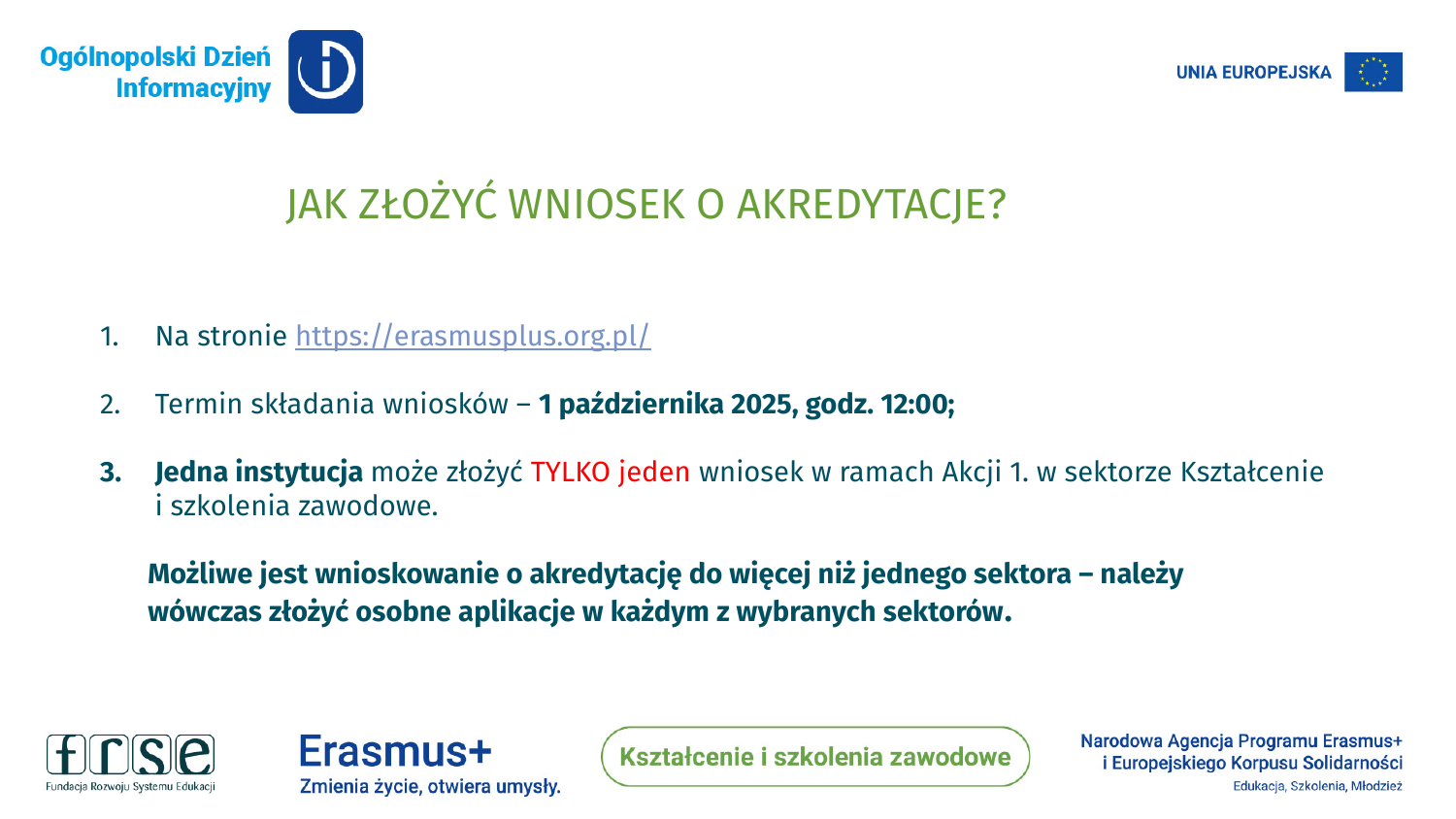

JAK ZŁOŻYĆ WNIOSEK O AKREDYTACJE?

Na stronie https://erasmusplus.org.pl/

Termin składania wniosków – 1 października 2025, godz. 12:00;

Jedna instytucja może złożyć TYLKO jeden wniosek w ramach Akcji 1. w sektorze Kształcenie i szkolenia zawodowe.

       Możliwe jest wnioskowanie o akredytację do więcej niż jednego sektora – należy
       wówczas złożyć osobne aplikacje w każdym z wybranych sektorów.